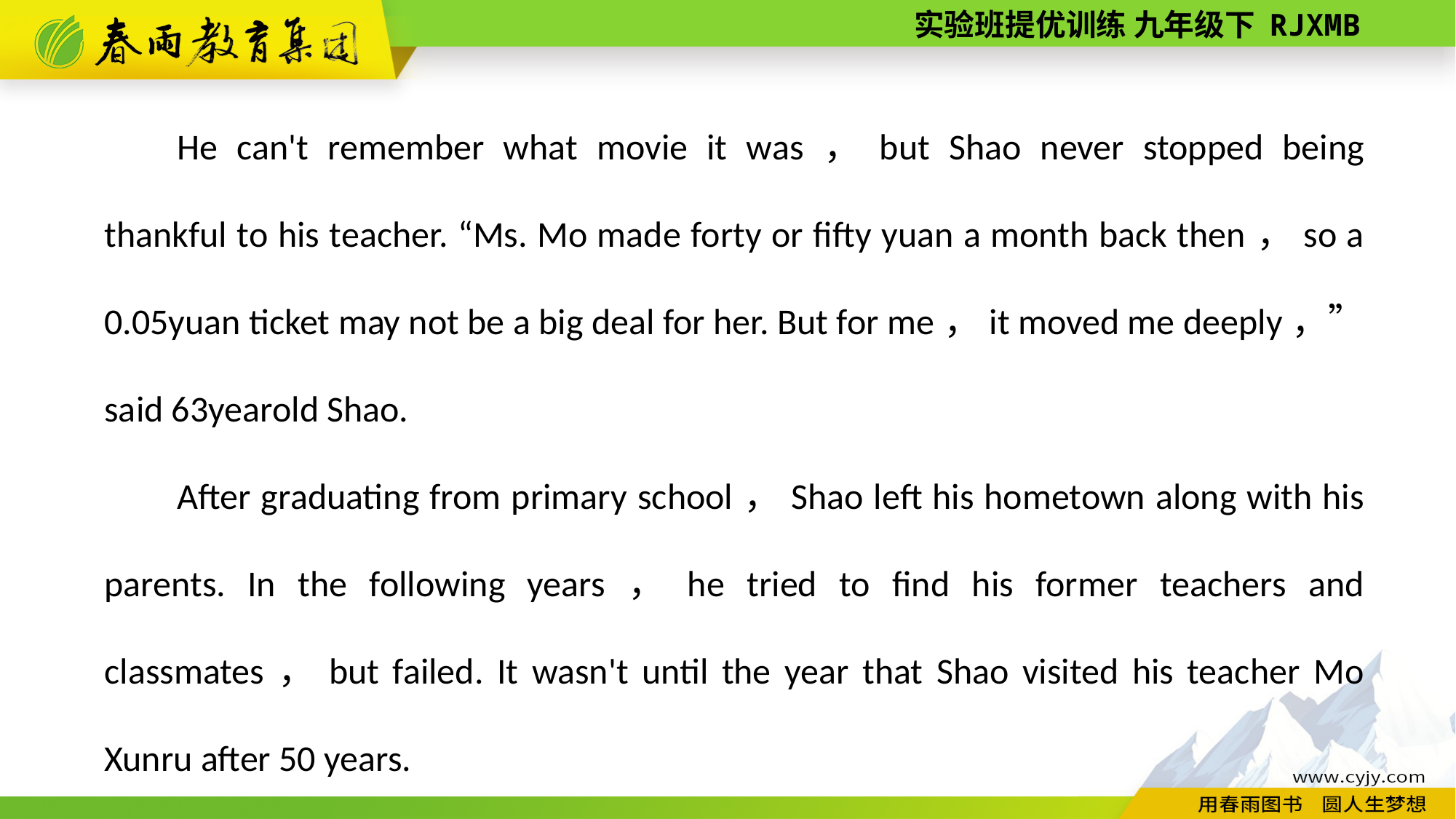

He can't remember what movie it was，but Shao never stopped being thankful to his teacher. “Ms. Mo made forty or fifty yuan a month back then，so a 0.05­yuan ticket may not be a big deal for her. But for me，it moved me deeply，” said 63­year­old Shao.
After graduating from primary school，Shao left his hometown along with his parents. In the following years，he tried to find his former teachers and classmates，but failed. It wasn't until the year that Shao visited his teacher Mo Xunru after 50 years.